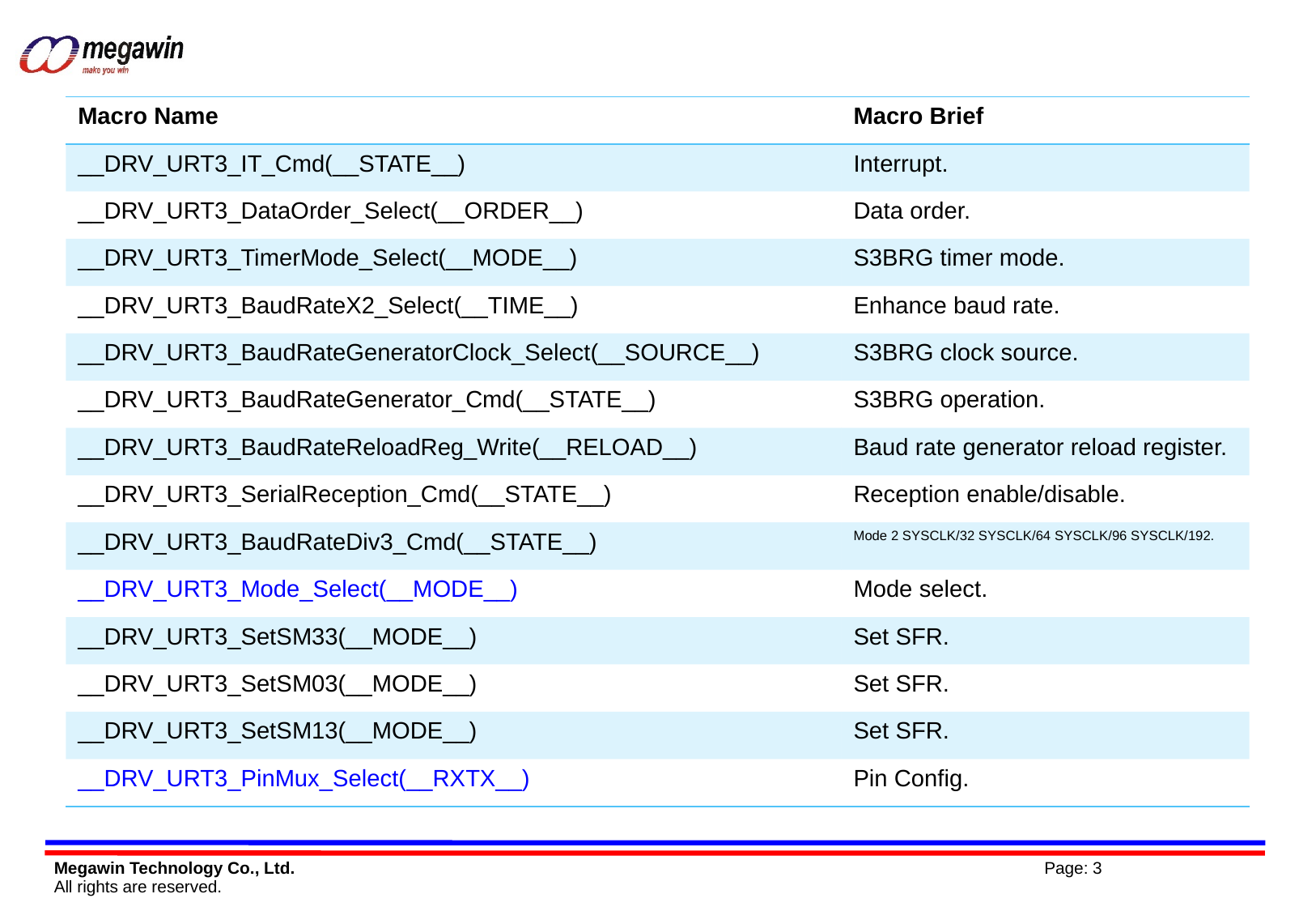

| Macro Name | Macro Brief |
| --- | --- |
| \_\_DRV\_URT3\_IT\_Cmd(\_\_STATE\_\_) | Interrupt. |
| \_\_DRV\_URT3\_DataOrder\_Select(\_\_ORDER\_\_) | Data order. |
| \_\_DRV\_URT3\_TimerMode\_Select(\_\_MODE\_\_) | S3BRG timer mode. |
| \_\_DRV\_URT3\_BaudRateX2\_Select(\_\_TIME\_\_) | Enhance baud rate. |
| \_\_DRV\_URT3\_BaudRateGeneratorClock\_Select(\_\_SOURCE\_\_) | S3BRG clock source. |
| \_\_DRV\_URT3\_BaudRateGenerator\_Cmd(\_\_STATE\_\_) | S3BRG operation. |
| \_\_DRV\_URT3\_BaudRateReloadReg\_Write(\_\_RELOAD\_\_) | Baud rate generator reload register. |
| \_\_DRV\_URT3\_SerialReception\_Cmd(\_\_STATE\_\_) | Reception enable/disable. |
| \_\_DRV\_URT3\_BaudRateDiv3\_Cmd(\_\_STATE\_\_) | Mode 2 SYSCLK/32 SYSCLK/64 SYSCLK/96 SYSCLK/192. |
| \_\_DRV\_URT3\_Mode\_Select(\_\_MODE\_\_) | Mode select. |
| \_\_DRV\_URT3\_SetSM33(\_\_MODE\_\_) | Set SFR. |
| \_\_DRV\_URT3\_SetSM03(\_\_MODE\_\_) | Set SFR. |
| \_\_DRV\_URT3\_SetSM13(\_\_MODE\_\_) | Set SFR. |
| \_\_DRV\_URT3\_PinMux\_Select(\_\_RXTX\_\_) | Pin Config. |